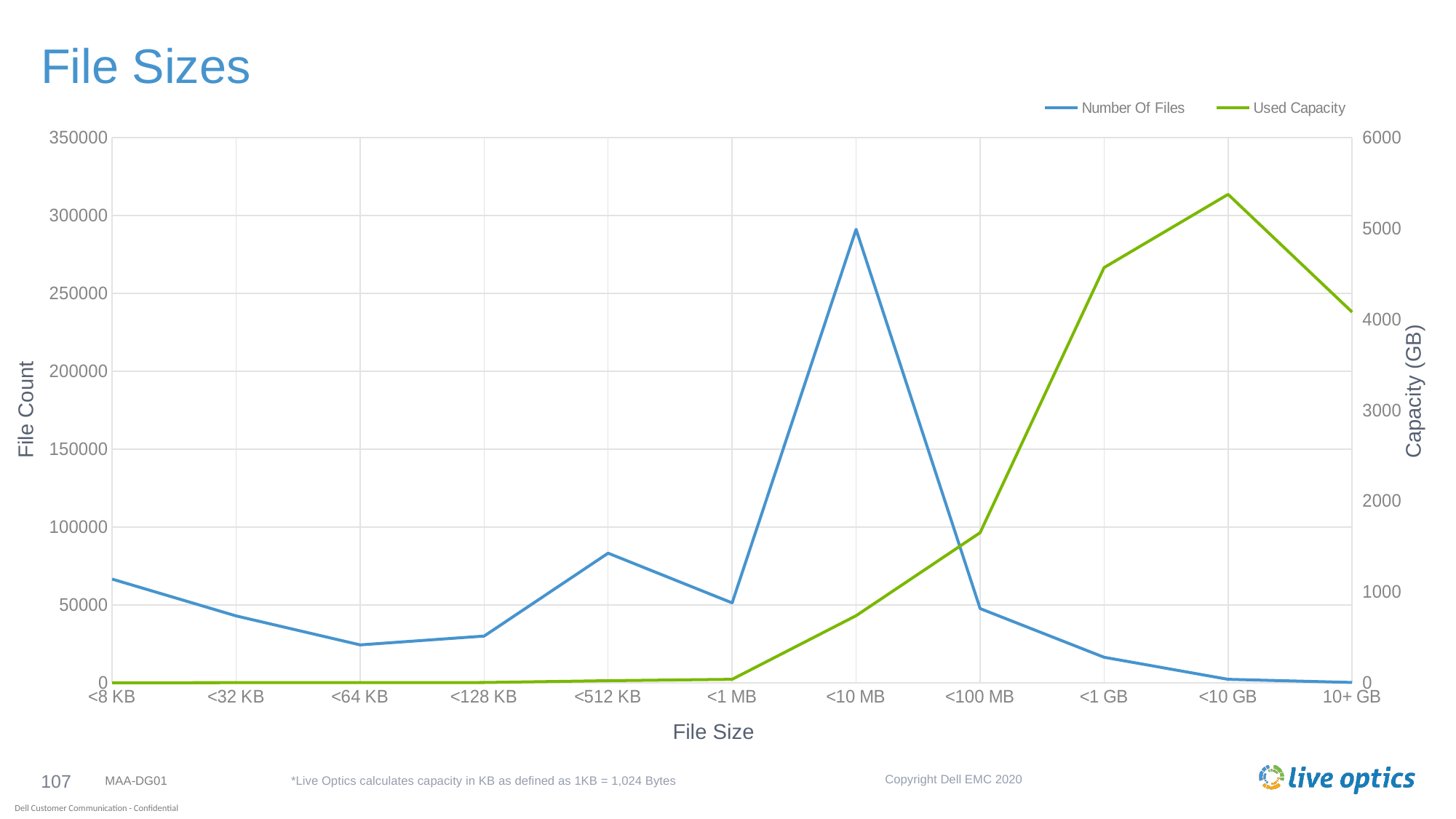

# File Sizes

### Chart

| Category | Number Of Files | Used Capacity |
|---|---|---|
| <8 KB | 66547.0 | 0.2 |
| <32 KB | 42919.0 | 0.64 |
| <64 KB | 24311.0 | 1.13 |
| <128 KB | 29962.0 | 2.58 |
| <512 KB | 83194.0 | 22.31 |
| <1 MB | 51284.0 | 37.41 |
| <10 MB | 291163.0 | 737.93 |
| <100 MB | 47641.0 | 1651.77 |
| <1 GB | 16356.0 | 4570.24 |
| <10 GB | 2183.0 | 5376.27 |
| 10+ GB | 173.0 | 4080.15 |
Capacity (GB)
File Count
File Size